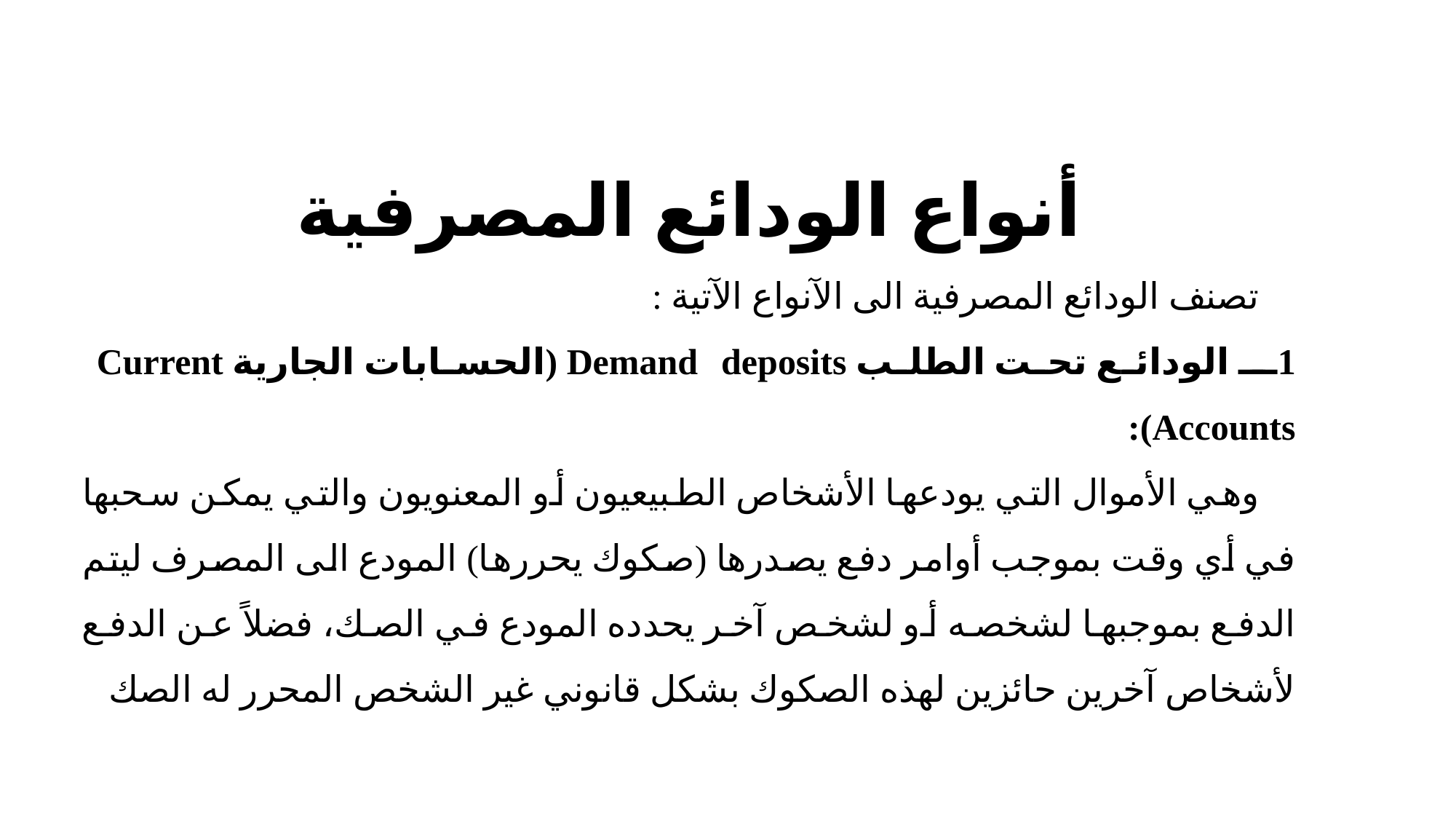

أنواع الودائع المصرفية
    تصنف الودائع المصرفية الى الآنواع الآتية :
1ــ الودائع تحت الطلب Demand deposits (الحسابات الجارية Current Accounts):
    وهي الأموال التي يودعها الأشخاص الطبيعيون أو المعنويون والتي يمكن سحبها في أي وقت بموجب أوامر دفع يصدرها (صكوك يحررها) المودع الى المصرف ليتم الدفع بموجبها لشخصه أو لشخص آخر يحدده المودع في الصك، فضلاً عن الدفع لأشخاص آخرين حائزين لهذه الصكوك بشكل قانوني غير الشخص المحرر له الصك